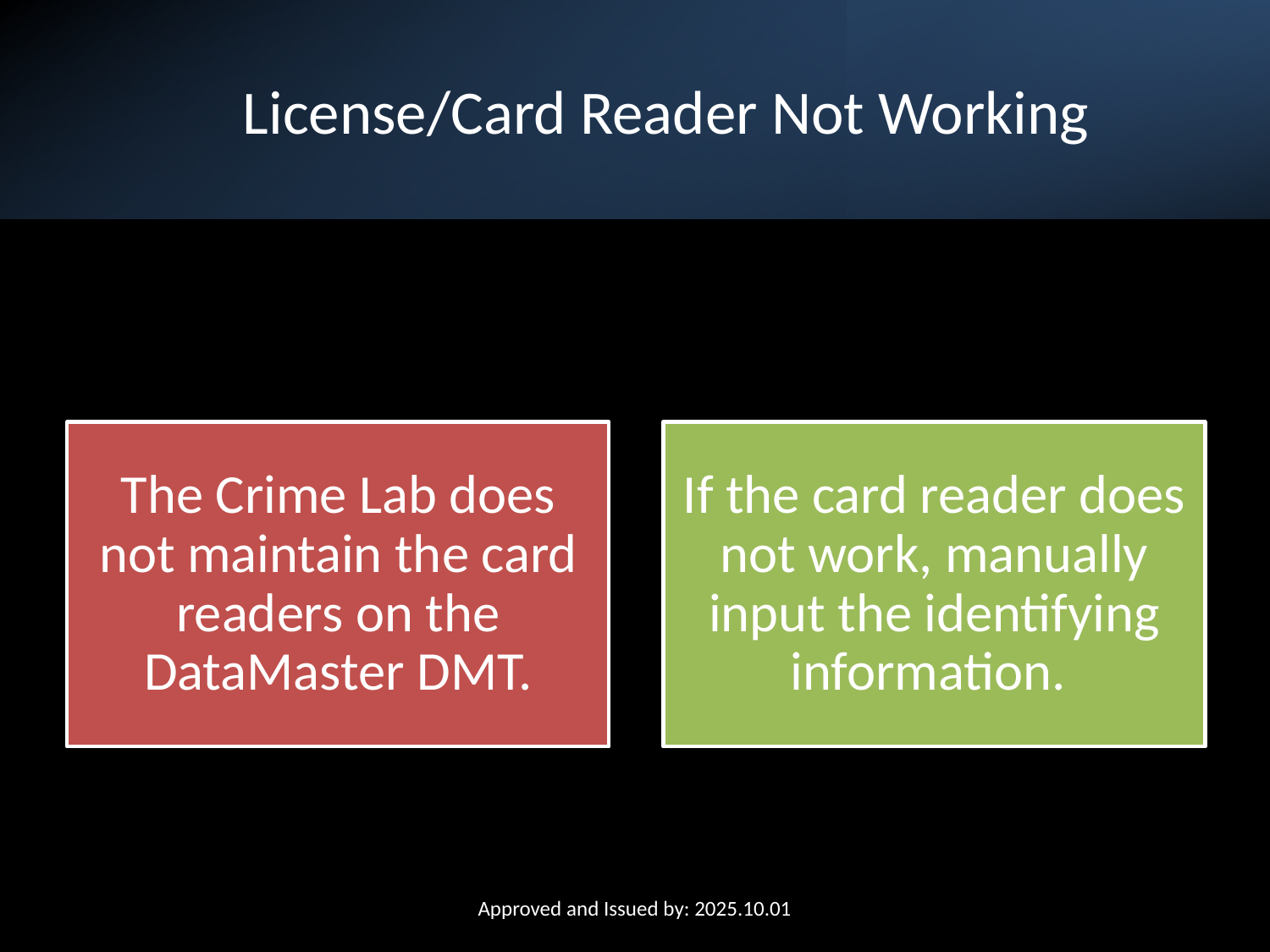

# License/Card Reader Not Working
The Crime Lab does not maintain the card readers on the DataMaster DMT.
If the card reader does not work, manually input the identifying information.
Approved and Issued by: 2025.10.01